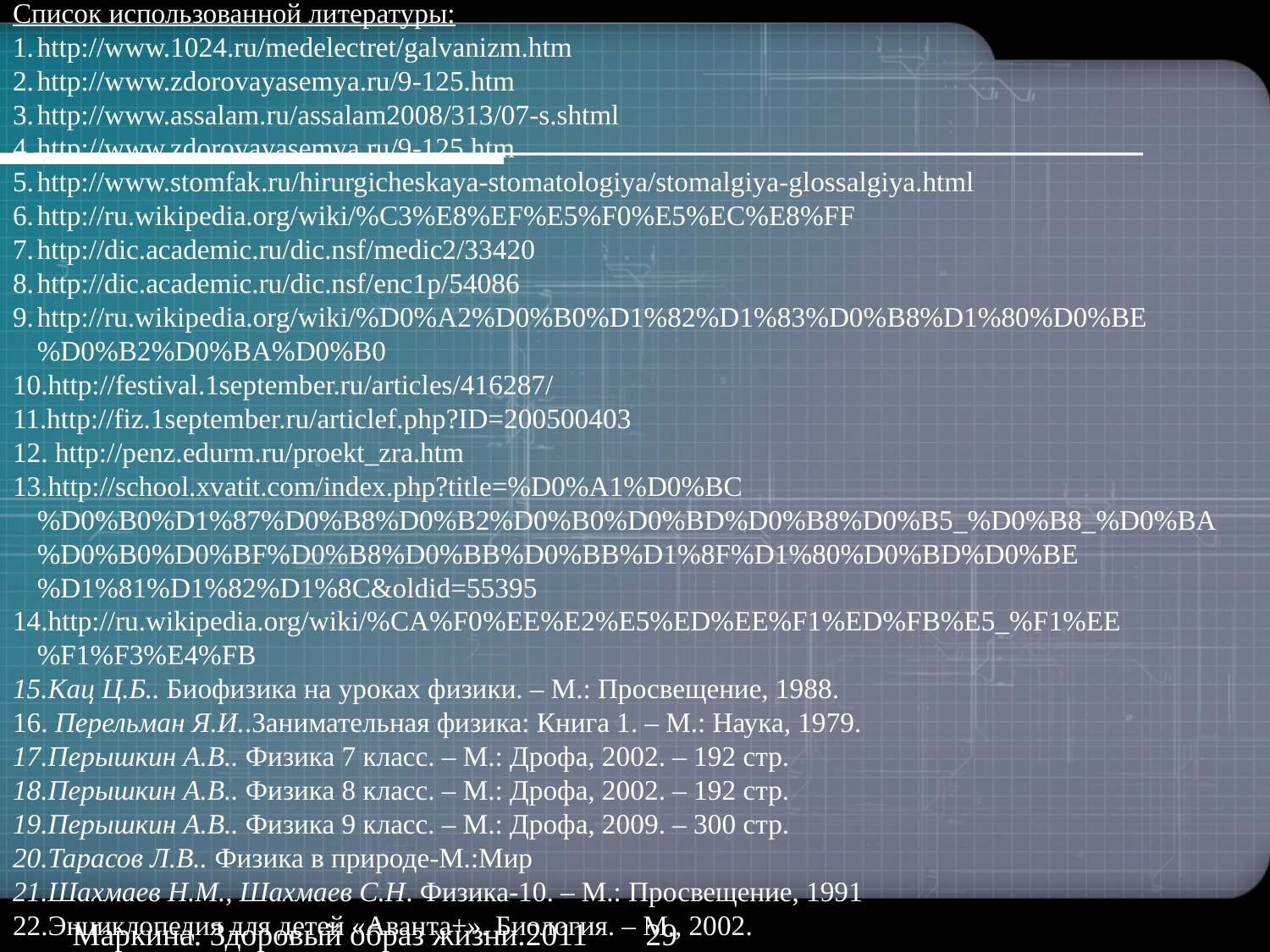

Список использованной литературы:
http://www.1024.ru/medelectret/galvanizm.htm
http://www.zdorovayasemya.ru/9-125.htm
http://www.assalam.ru/assalam2008/313/07-s.shtml
http://www.zdorovayasemya.ru/9-125.htm
http://www.stomfak.ru/hirurgicheskaya-stomatologiya/stomalgiya-glossalgiya.html
http://ru.wikipedia.org/wiki/%C3%E8%EF%E5%F0%E5%EC%E8%FF
http://dic.academic.ru/dic.nsf/medic2/33420
http://dic.academic.ru/dic.nsf/enc1p/54086
http://ru.wikipedia.org/wiki/%D0%A2%D0%B0%D1%82%D1%83%D0%B8%D1%80%D0%BE%D0%B2%D0%BA%D0%B0
http://festival.1september.ru/articles/416287/
http://fiz.1september.ru/articlef.php?ID=200500403
 http://penz.edurm.ru/proekt_zra.htm
http://school.xvatit.com/index.php?title=%D0%A1%D0%BC%D0%B0%D1%87%D0%B8%D0%B2%D0%B0%D0%BD%D0%B8%D0%B5_%D0%B8_%D0%BA%D0%B0%D0%BF%D0%B8%D0%BB%D0%BB%D1%8F%D1%80%D0%BD%D0%BE%D1%81%D1%82%D1%8C&oldid=55395
http://ru.wikipedia.org/wiki/%CA%F0%EE%E2%E5%ED%EE%F1%ED%FB%E5_%F1%EE%F1%F3%E4%FB
Кац Ц.Б.. Биофизика на уроках физики. – М.: Просвещение, 1988.
 Перельман Я.И..Занимательная физика: Книга 1. – М.: Наука, 1979.
Перышкин А.В.. Физика 7 класс. – М.: Дрофа, 2002. – 192 стр.
Перышкин А.В.. Физика 8 класс. – М.: Дрофа, 2002. – 192 стр.
Перышкин А.В.. Физика 9 класс. – М.: Дрофа, 2009. – 300 стр.
Тарасов Л.В.. Физика в природе-М.:Мир
Шахмаев Н.М., Шахмаев С.Н. Физика-10. – М.: Просвещение, 1991
Энциклопедия для детей «Аванта+». Биология. – М., 2002.
Маркина. Здоровый образ жизни.2011
29